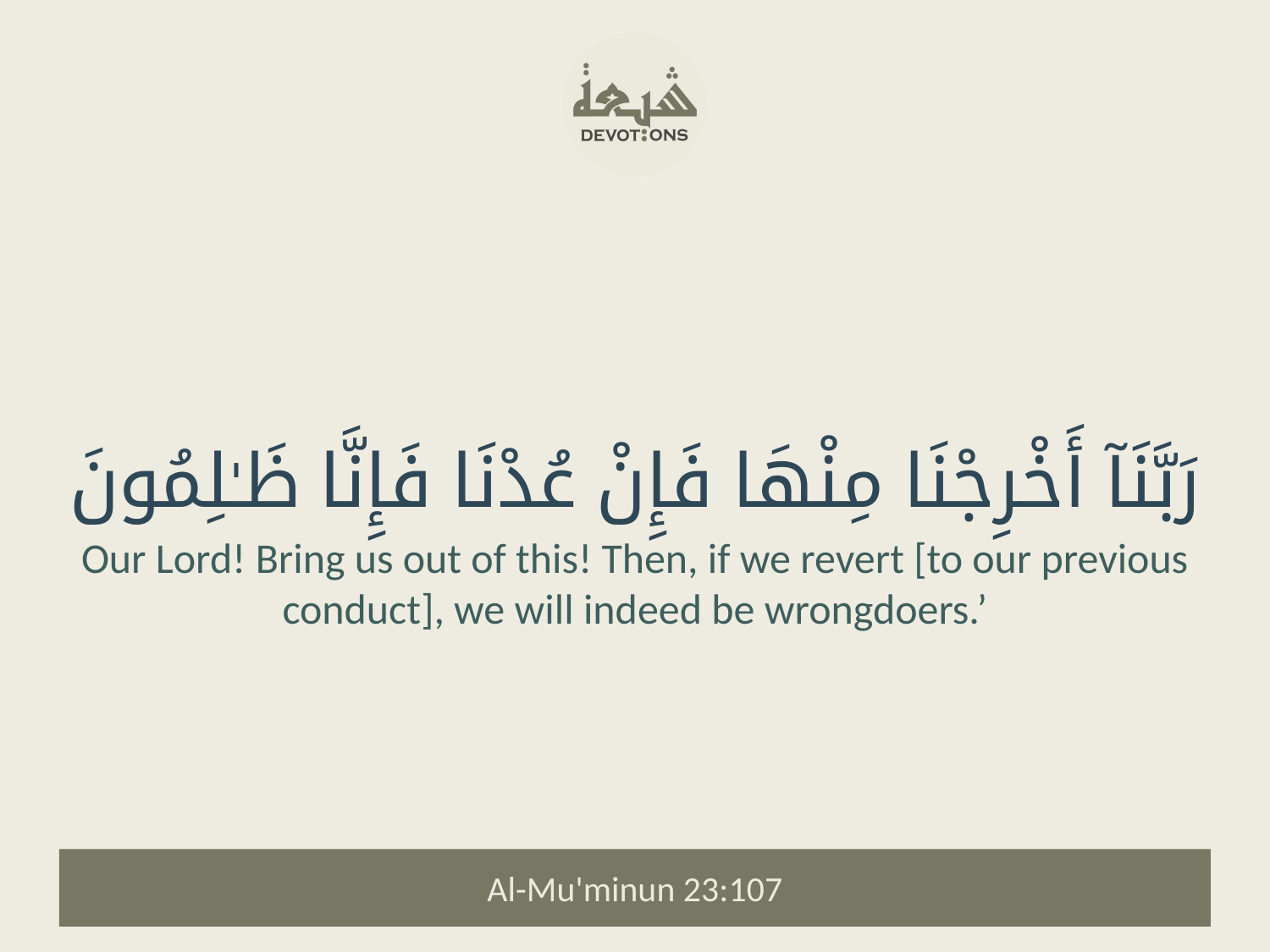

رَبَّنَآ أَخْرِجْنَا مِنْهَا فَإِنْ عُدْنَا فَإِنَّا ظَـٰلِمُونَ
Our Lord! Bring us out of this! Then, if we revert [to our previous conduct], we will indeed be wrongdoers.’
Al-Mu'minun 23:107